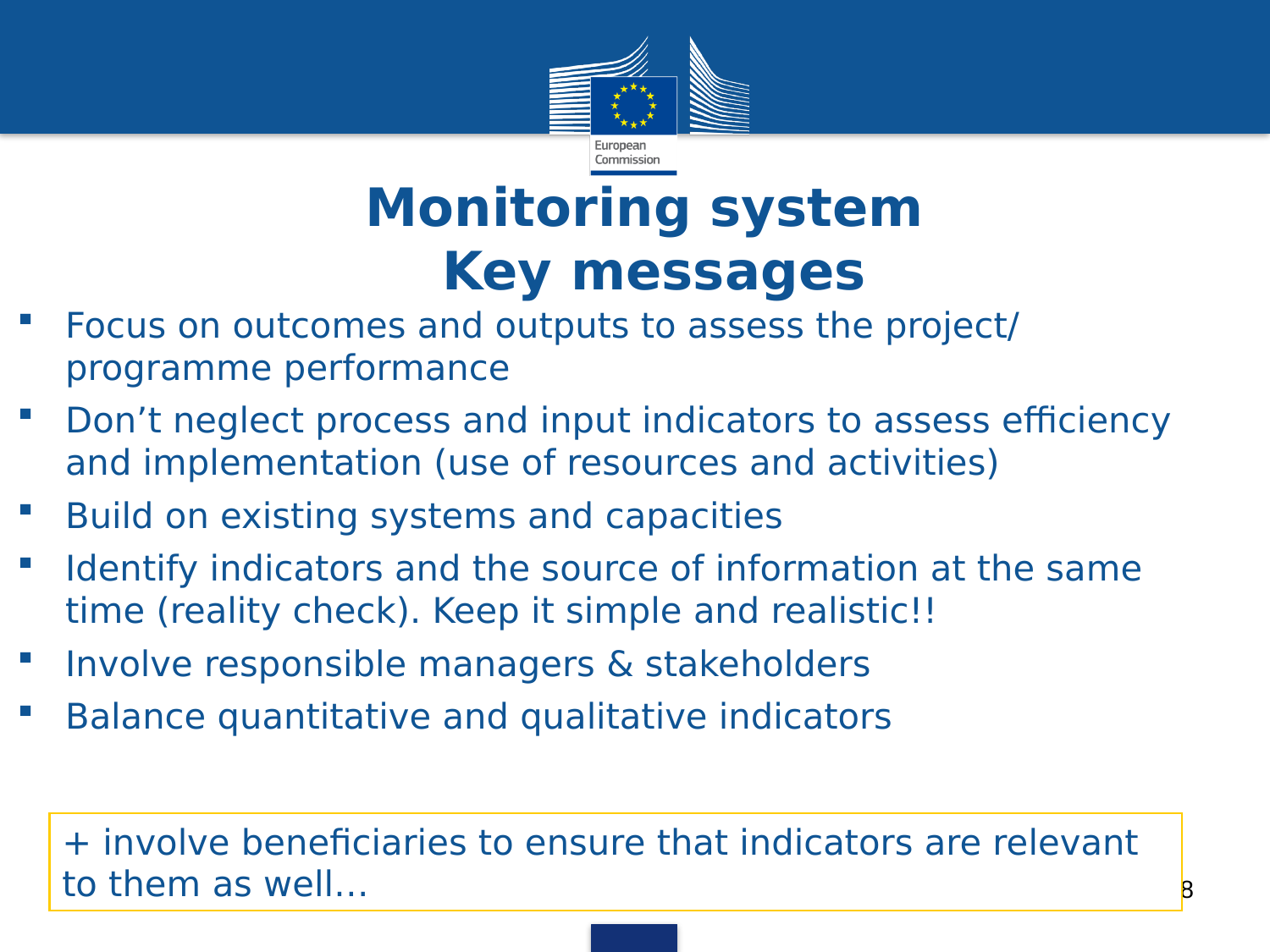

# Monitoring system Key messages
Focus on outcomes and outputs to assess the project/ programme performance
Don’t neglect process and input indicators to assess efficiency and implementation (use of resources and activities)
Build on existing systems and capacities
Identify indicators and the source of information at the same time (reality check). Keep it simple and realistic!!
Involve responsible managers & stakeholders
Balance quantitative and qualitative indicators
+ involve beneficiaries to ensure that indicators are relevant to them as well…
8